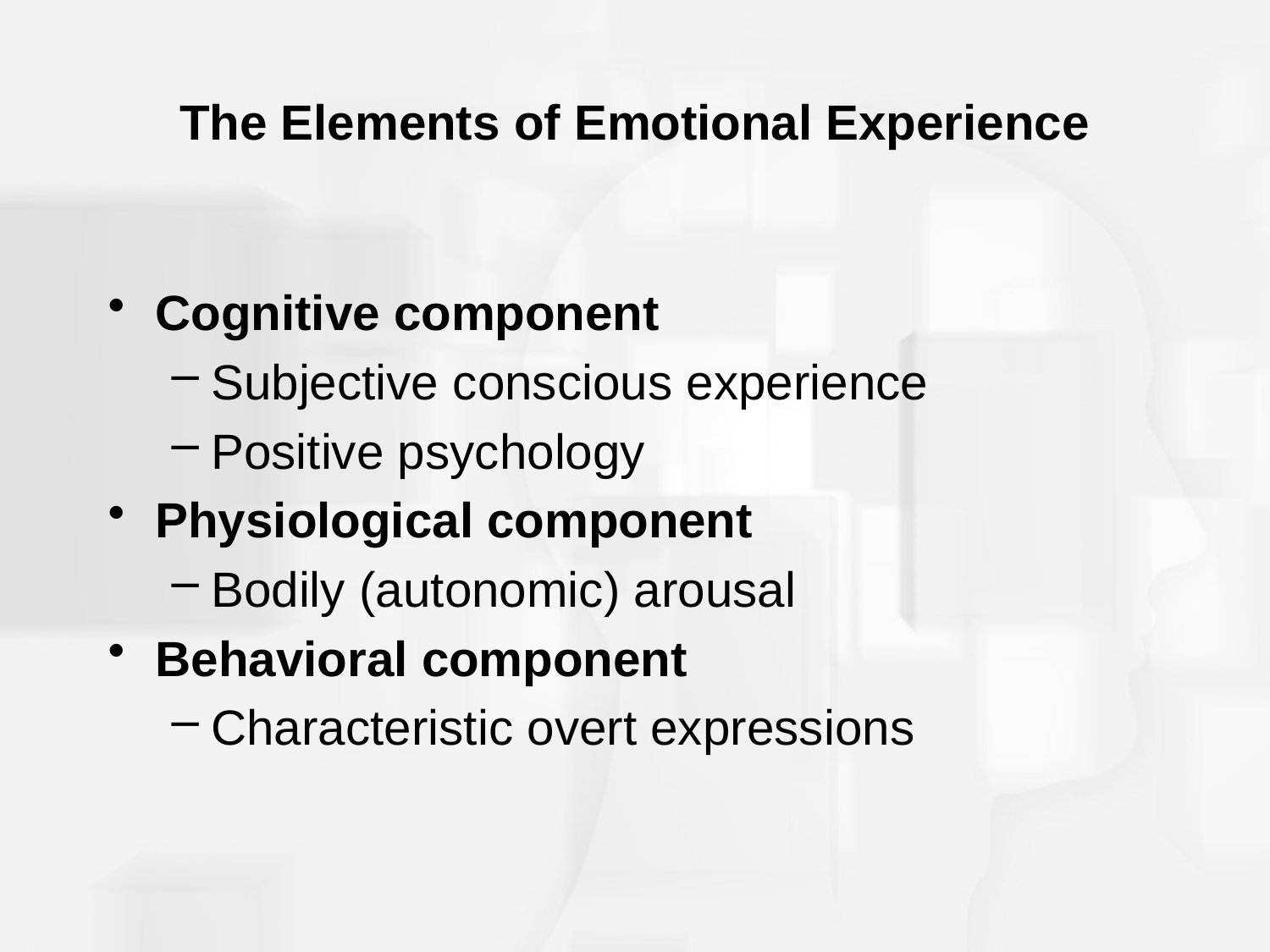

# The Elements of Emotional Experience
Cognitive component
Subjective conscious experience
Positive psychology
Physiological component
Bodily (autonomic) arousal
Behavioral component
Characteristic overt expressions